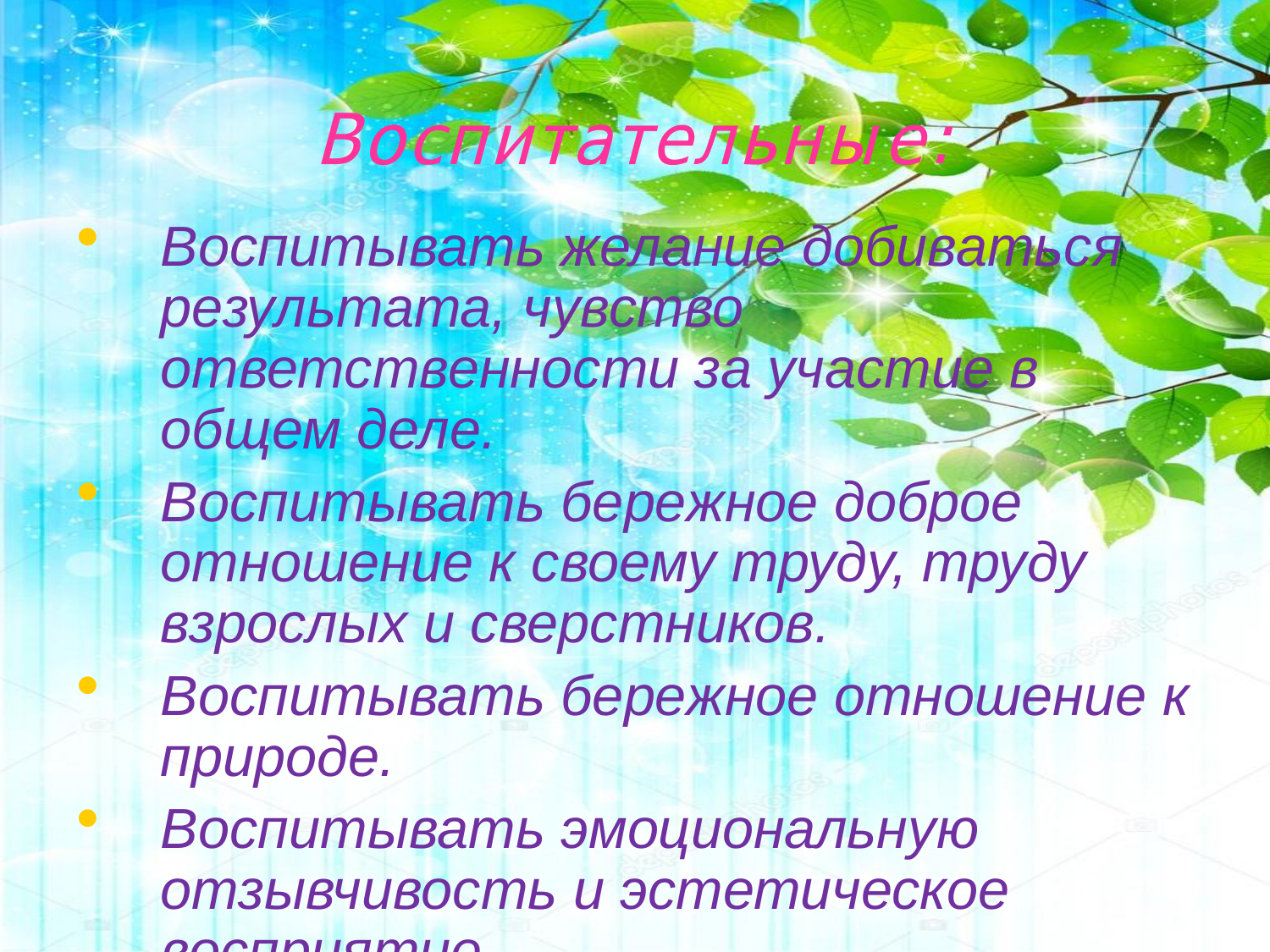

# Воспитательные:
Воспитывать желание добиваться результата, чувство ответственности за участие в общем деле.
Воспитывать бережное доброе отношение к своему труду, труду взрослых и сверстников.
Воспитывать бережное отношение к природе.
Воспитывать эмоциональную отзывчивость и эстетическое восприятие.